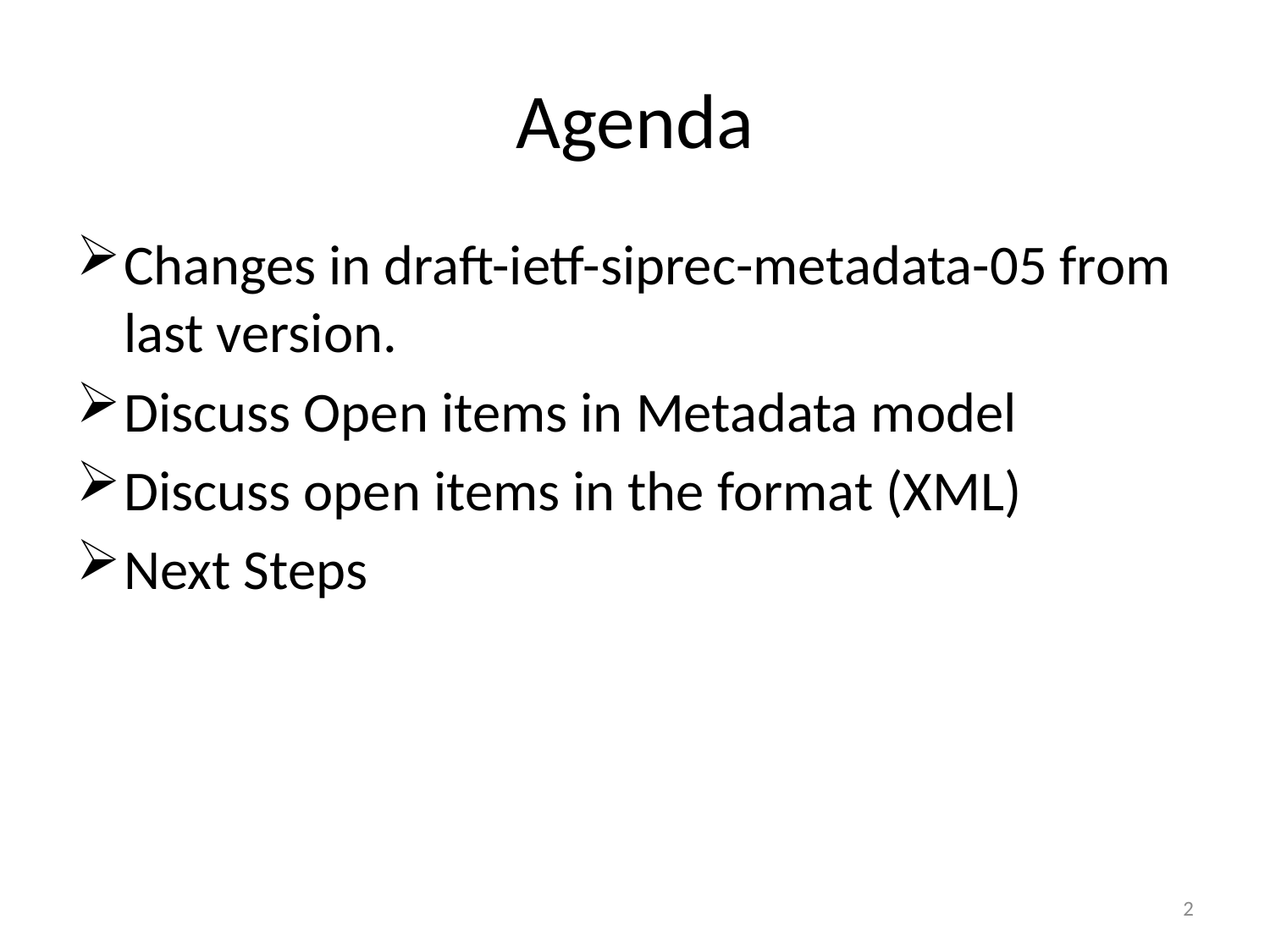

# Agenda
Changes in draft-ietf-siprec-metadata-05 from last version.
Discuss Open items in Metadata model
Discuss open items in the format (XML)
Next Steps
2